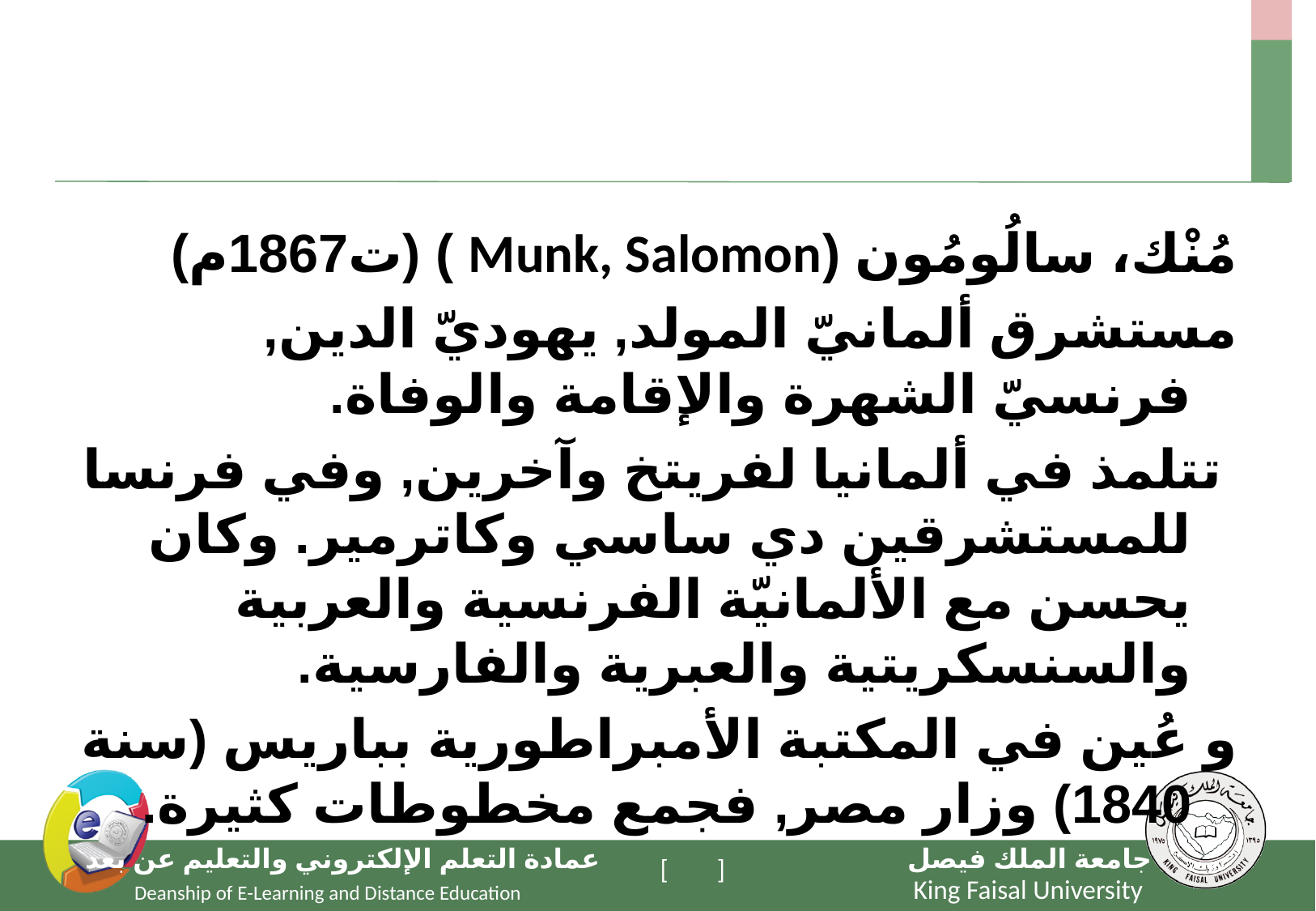

#
مُنْك، سالُومُون (Munk, Salomon ) (ت1867م)
مستشرق ألمانيّ المولد, يهوديّ الدين, فرنسيّ الشهرة والإقامة والوفاة.
 تتلمذ في ألمانيا لفريتخ وآخرين, وفي فرنسا للمستشرقين دي ساسي وكاترمير. وكان يحسن مع الألمانيّة الفرنسية والعربية والسنسكريتية والعبرية والفارسية.
و عُين في المكتبة الأمبراطورية بباريس (سنة 1840) وزار مصر, فجمع مخطوطات كثيرة.